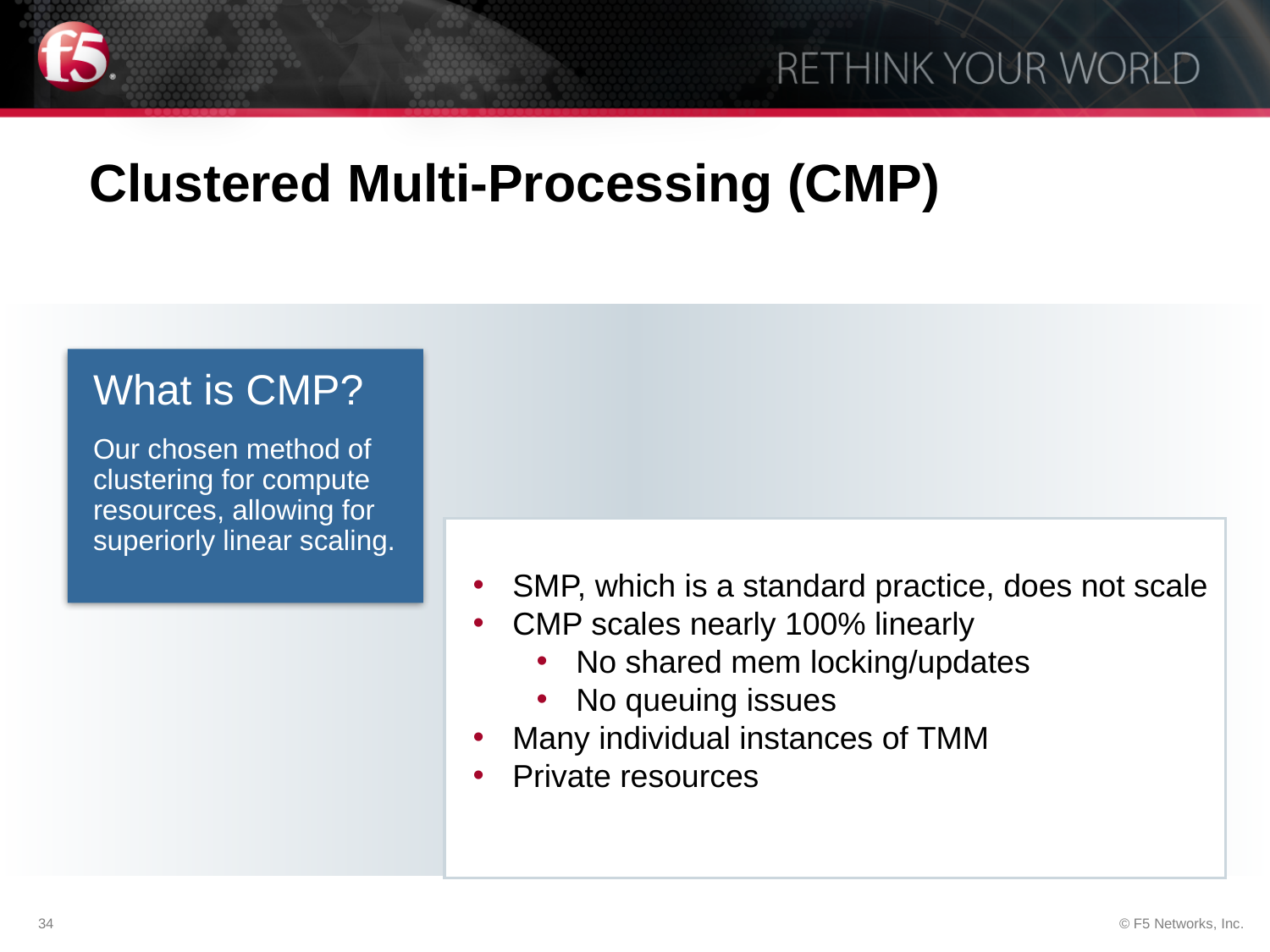

# Clustered Multi-Processing (CMP)

What is CMP?
Our chosen method of clustering for compute resources, allowing for superiorly linear scaling.
SMP, which is a standard practice, does not scale
CMP scales nearly 100% linearly
No shared mem locking/updates
No queuing issues
Many individual instances of TMM
Private resources